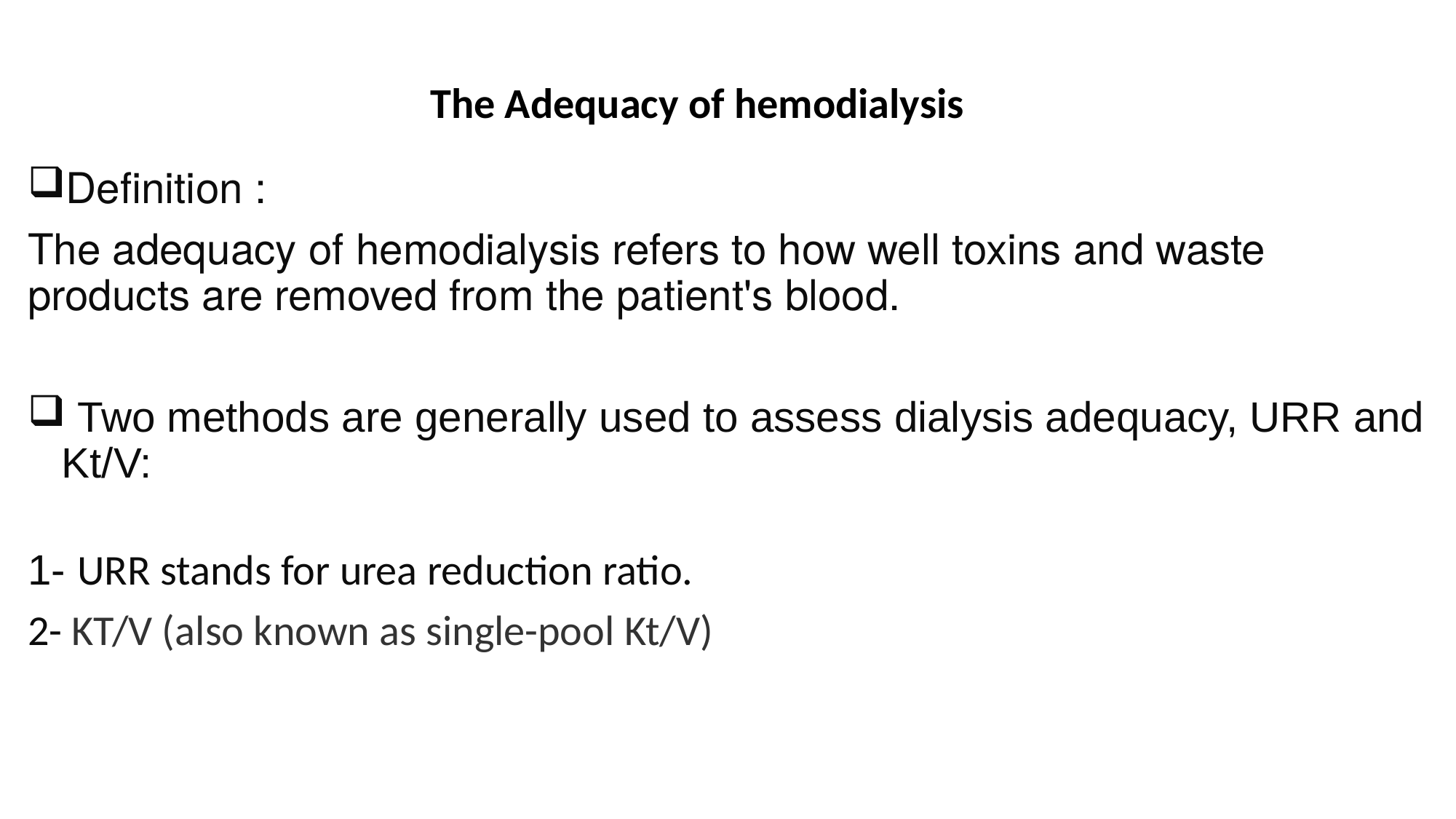

# The Adequacy of hemodialysis
Definition :
The adequacy of hemodialysis refers to how well toxins and waste products are removed from the patient's blood.

 Two methods are generally used to assess dialysis adequacy, URR and Kt/V:
1- URR stands for urea reduction ratio.
2- KT/V (also known as single-pool Kt/V)